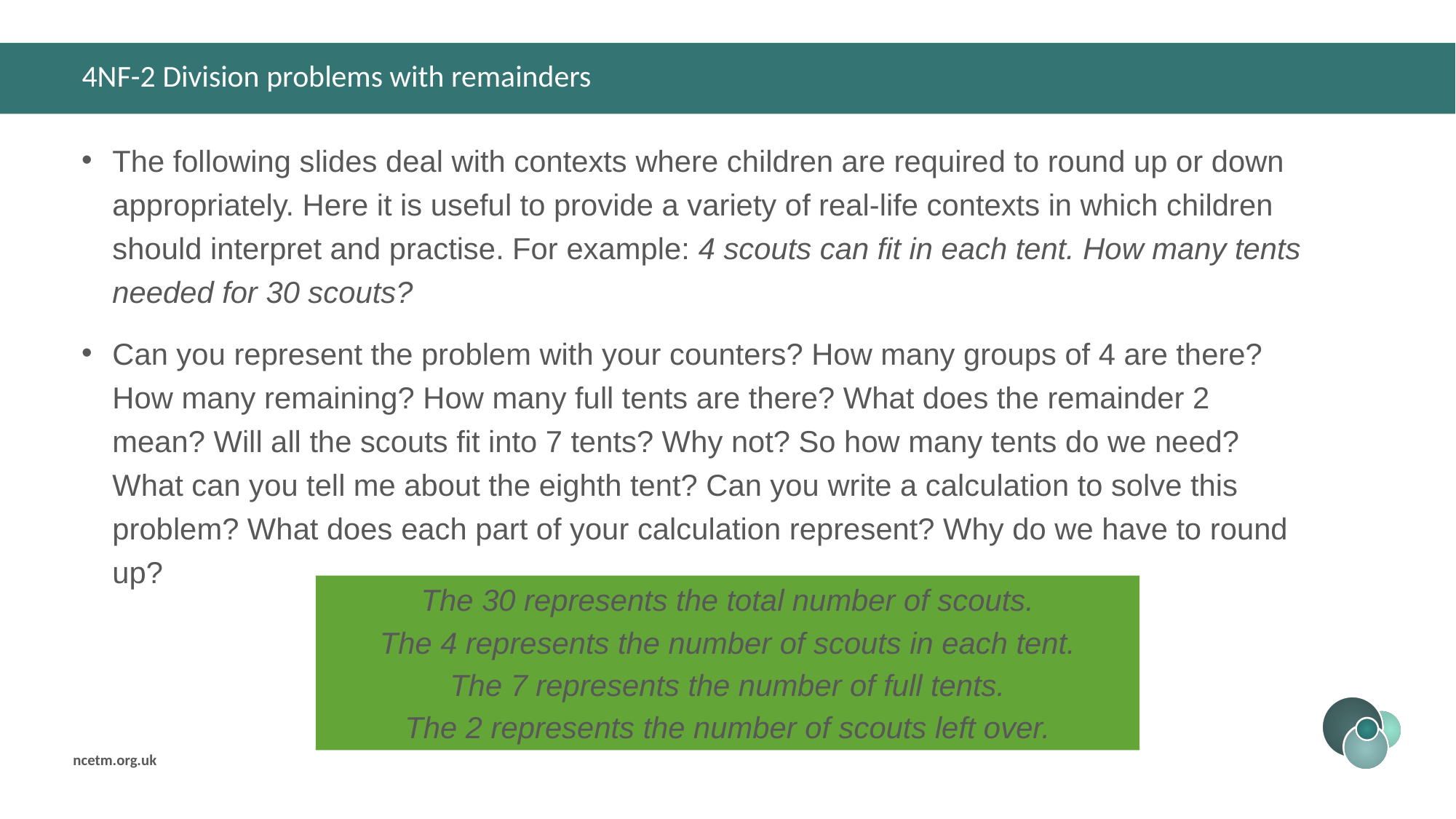

# 4NF-2 Division problems with remainders
The following slides deal with contexts where children are required to round up or down appropriately. Here it is useful to provide a variety of real-life contexts in which children should interpret and practise. For example: 4 scouts can fit in each tent. How many tents needed for 30 scouts?
Can you represent the problem with your counters? How many groups of 4 are there? How many remaining? How many full tents are there? What does the remainder 2 mean? Will all the scouts fit into 7 tents? Why not? So how many tents do we need? What can you tell me about the eighth tent? Can you write a calculation to solve this problem? What does each part of your calculation represent? Why do we have to round up?

The 30 represents the total number of scouts.
The 4 represents the number of scouts in each tent.
The 7 represents the number of full tents.
The 2 represents the number of scouts left over.